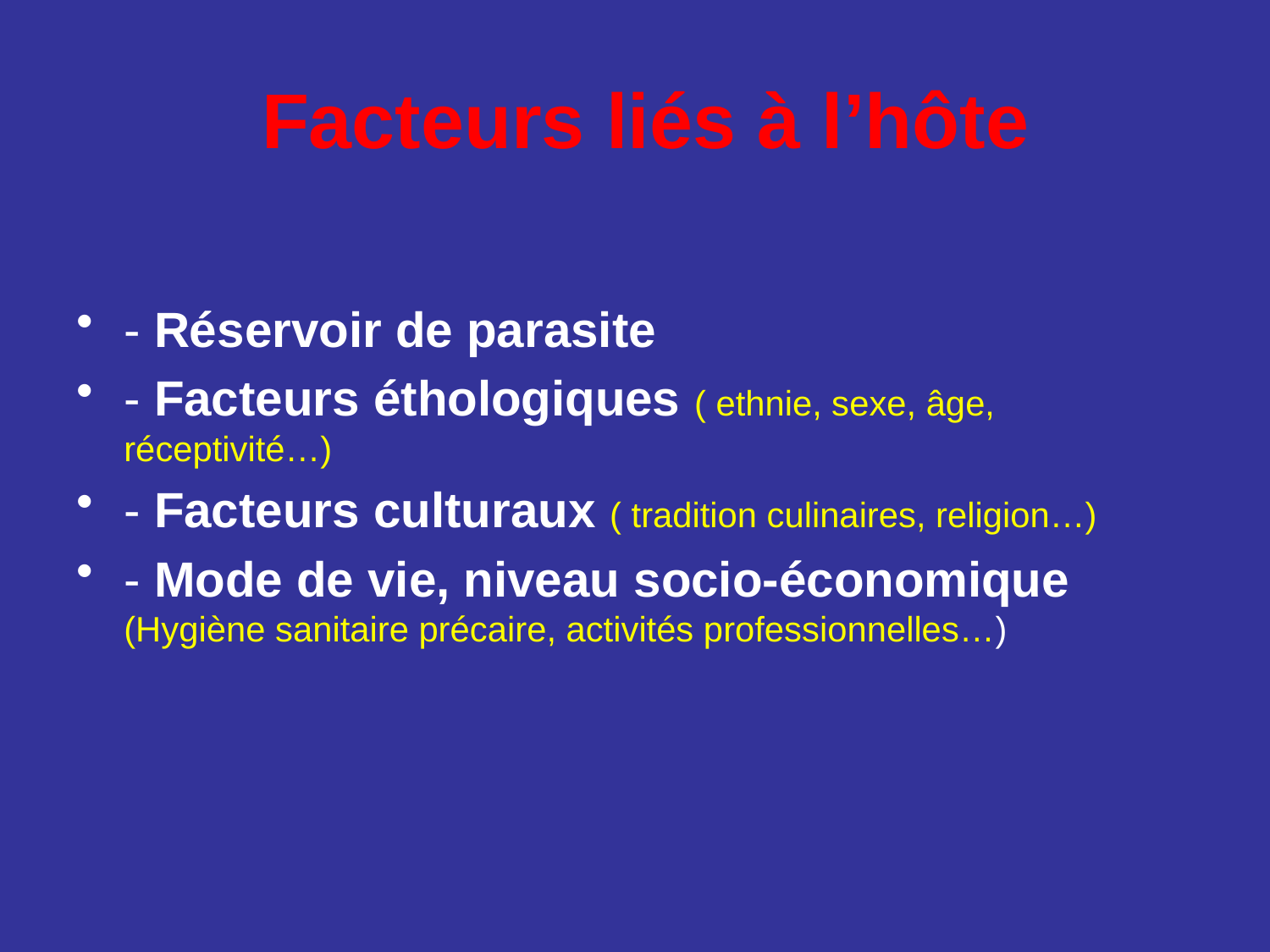

# Facteurs liés à l’hôte

- Réservoir de parasite
- Facteurs éthologiques ( ethnie, sexe, âge, réceptivité…)
- Facteurs culturaux ( tradition culinaires, religion…)
- Mode de vie, niveau socio-économique (Hygiène sanitaire précaire, activités professionnelles…)